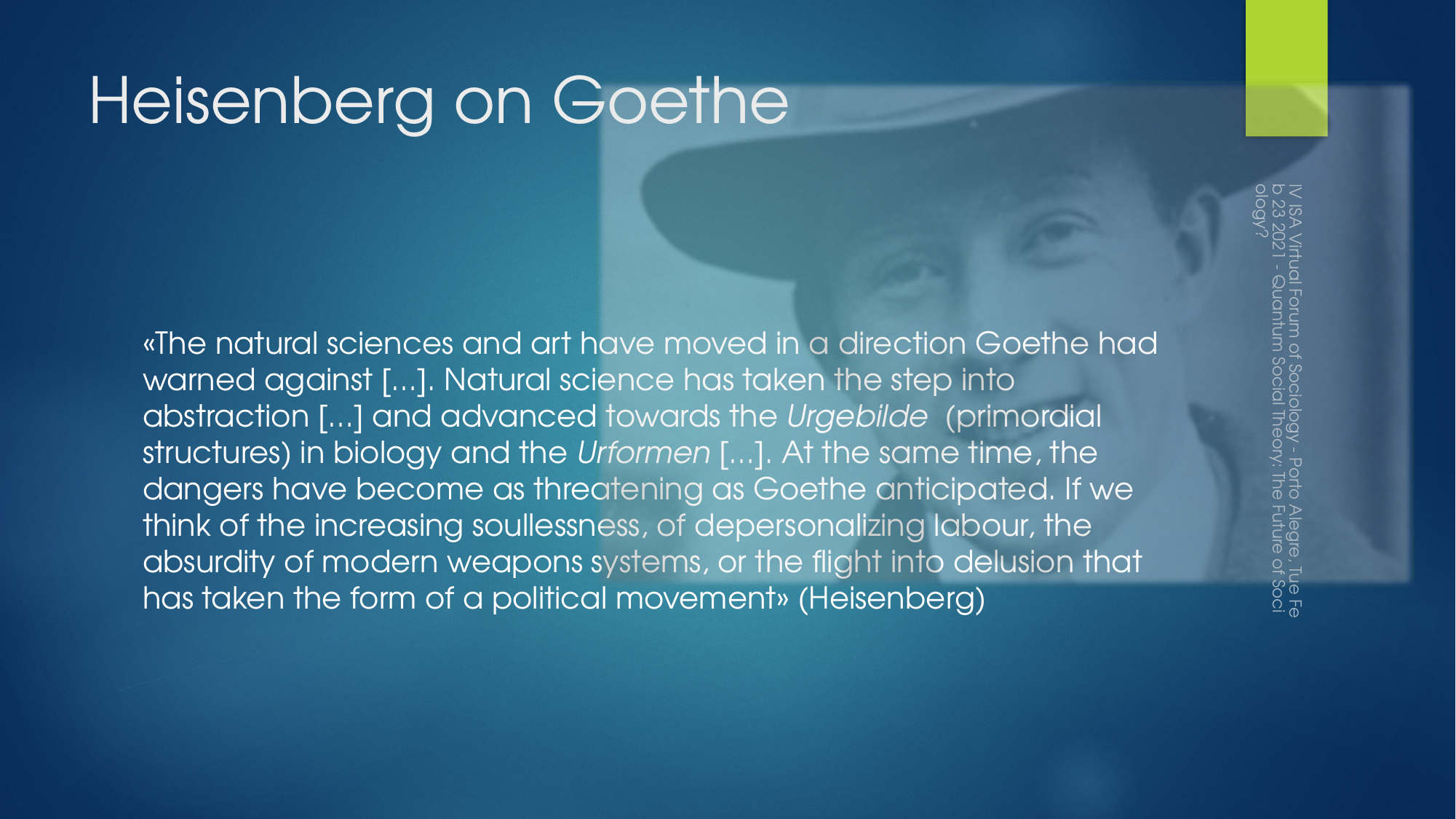

# Heisenberg on Goethe

«The natural sciences and art have moved in a direction Goethe had warned against […]. Natural science has taken the step into abstraction […] and advanced towards the Urgebilde  (primordial structures) in biology and the Urformen […]. At the same time, the dangers have become as threatening as Goethe anticipated. If we think of the increasing soullessness, of depersonalizing labour, the absurdity of modern weapons systems, or the ﬂight into delusion that has taken the form of a political movement» (Heisenberg)
IV ISA Virtual Forum of Sociology - Porto Alegre, Tue Feb 23 2021 - Quantum Social Theory: The Future of Sociology?